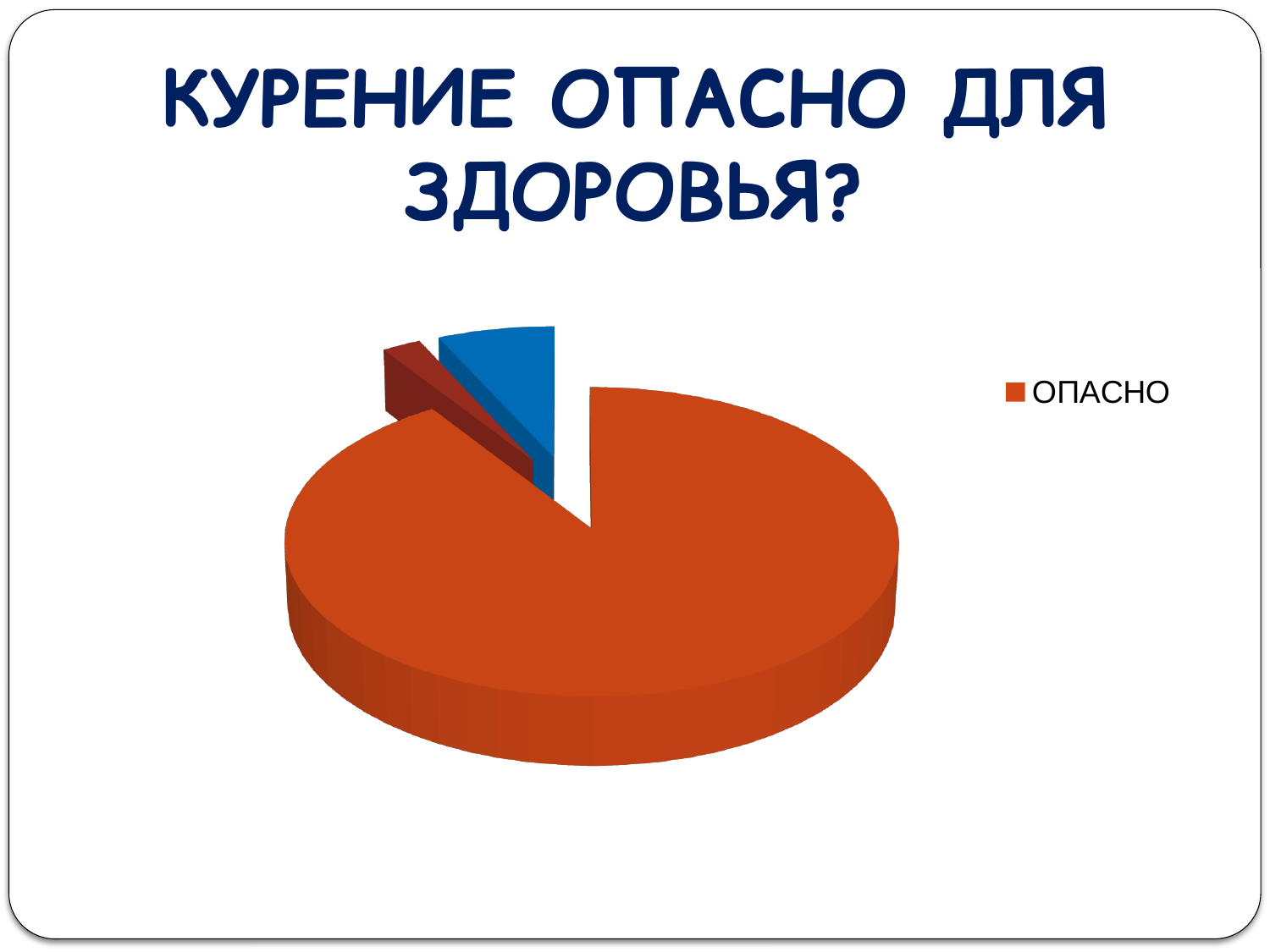

# КУРЕНИЕ ОПАСНО ДЛЯ ЗДОРОВЬЯ?

[unsupported chart]